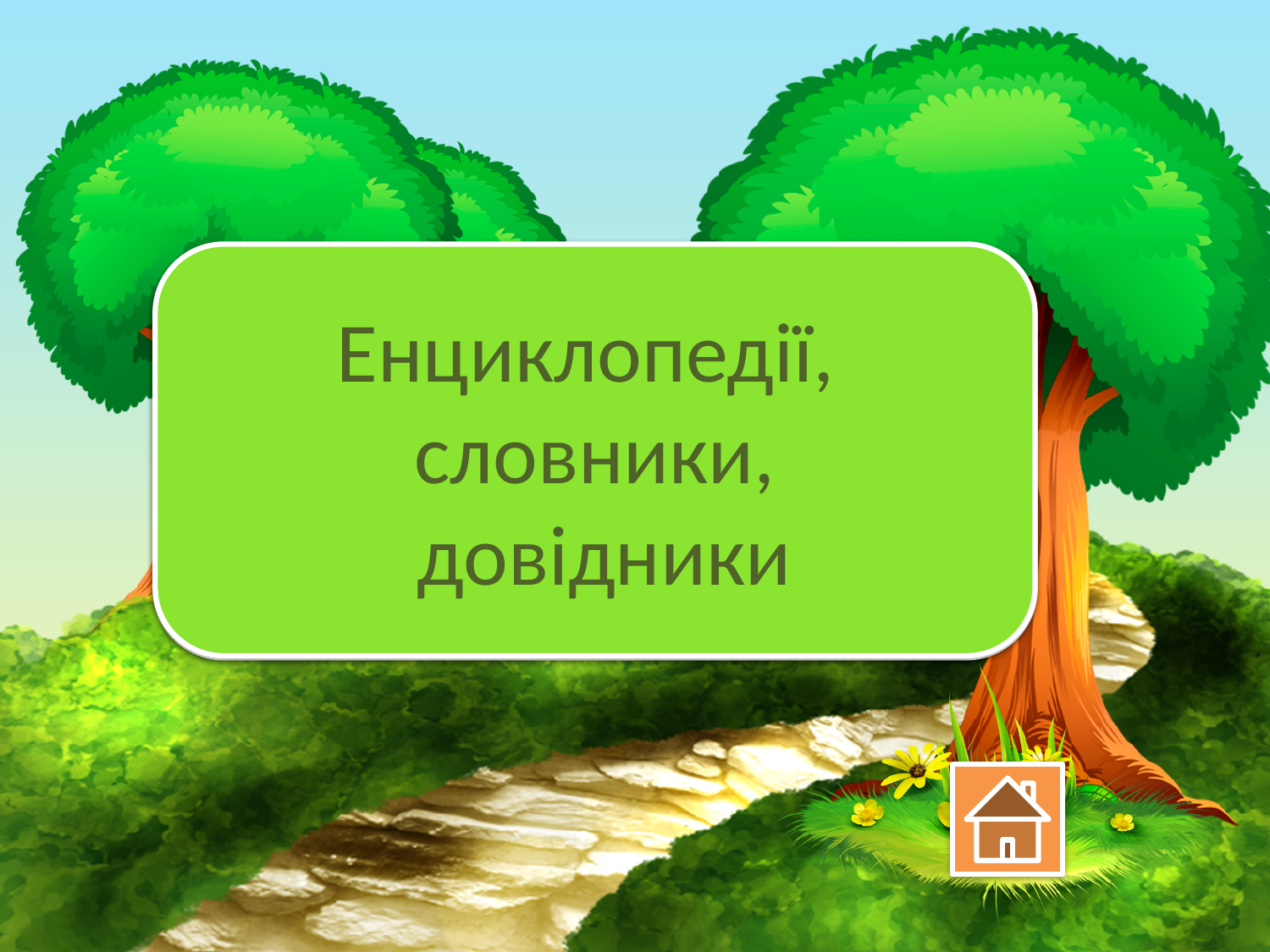

Енциклопедії,
словники,
 довідники
Як називаються книги, у яких можна знайти відповідь на будь-яке запитання?